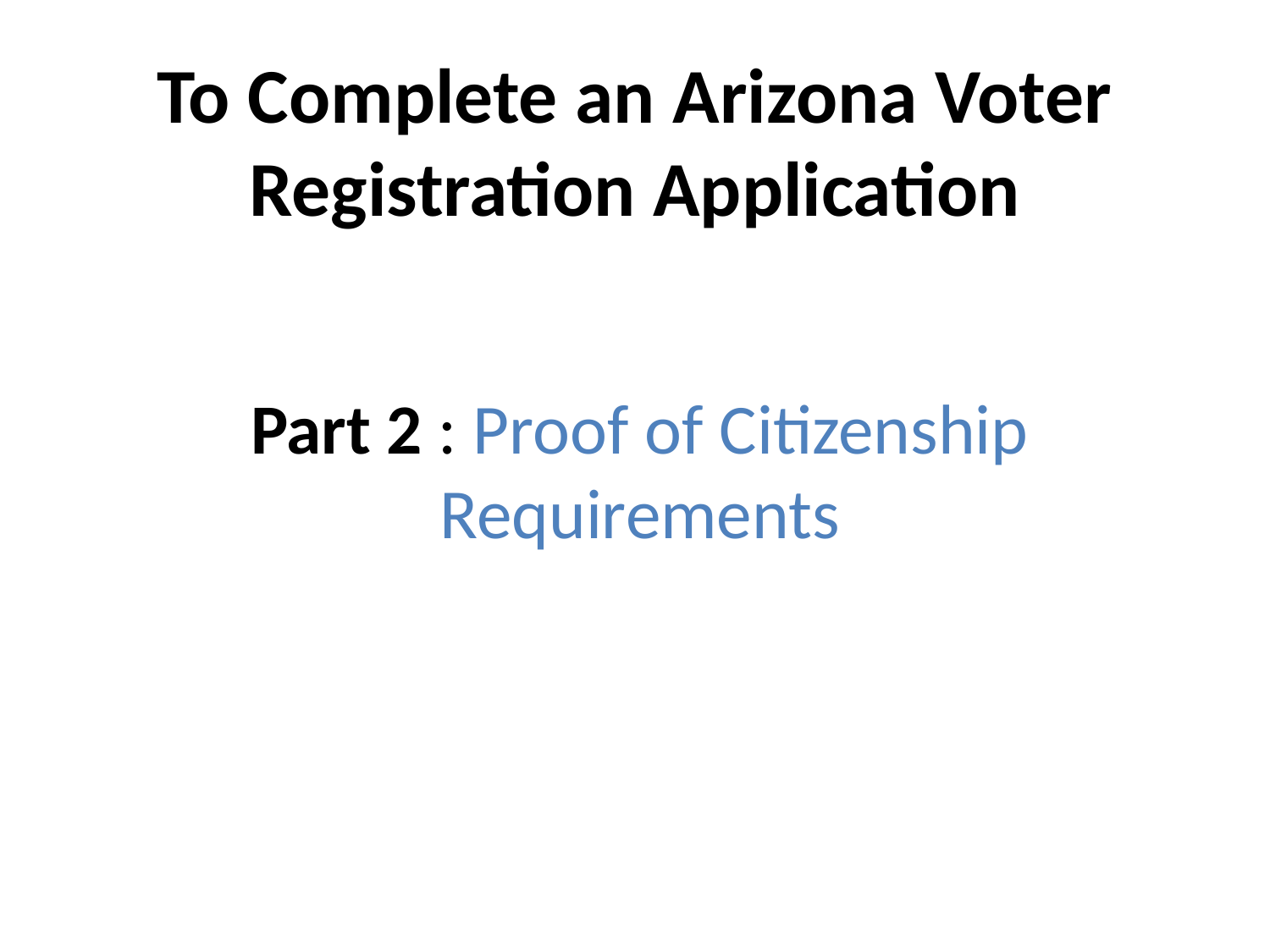

# To Complete an Arizona Voter Registration Application

Part 2 : Proof of Citizenship Requirements